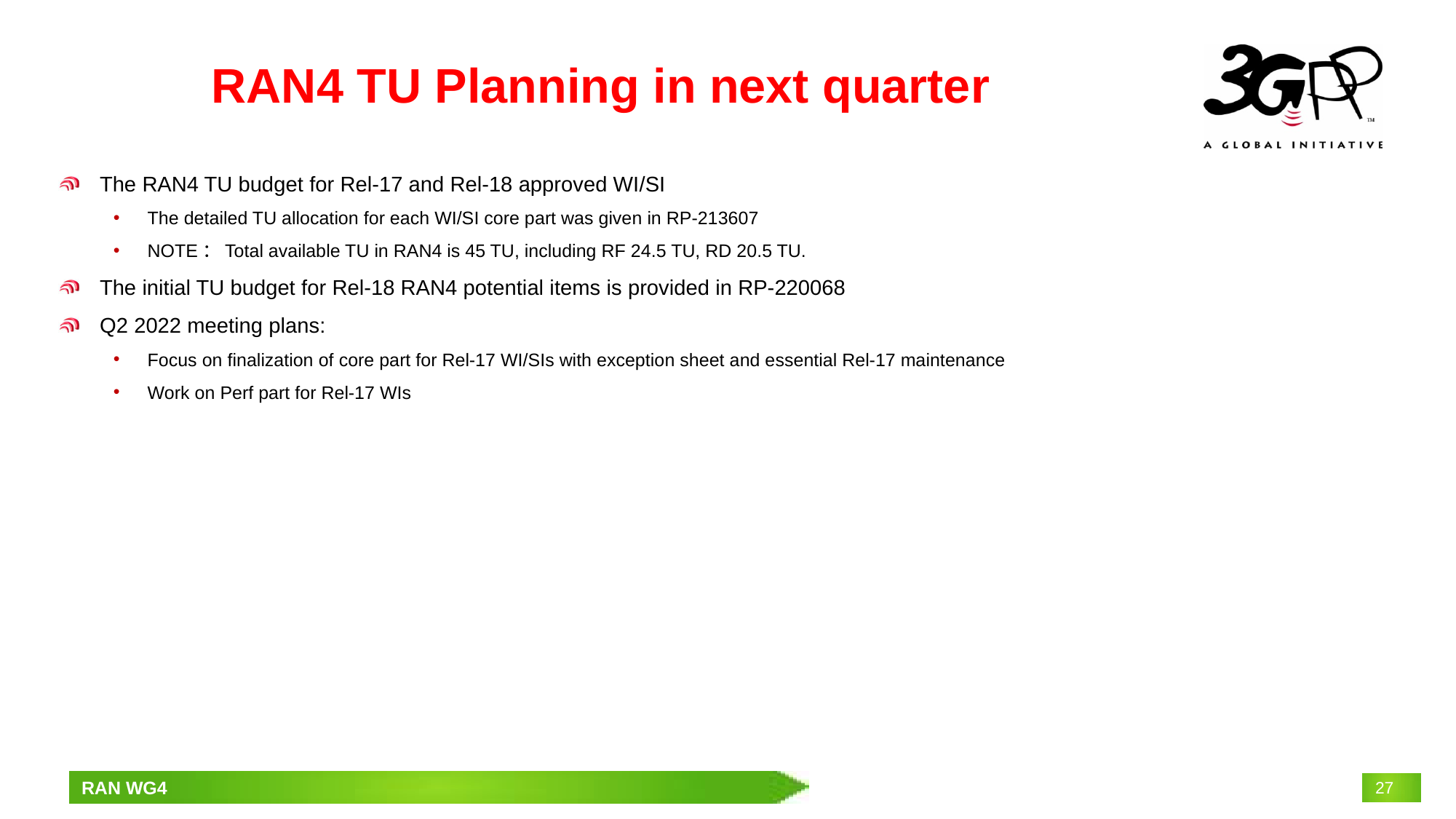

# RAN4 TU Planning in next quarter
The RAN4 TU budget for Rel-17 and Rel-18 approved WI/SI
The detailed TU allocation for each WI/SI core part was given in RP-213607
NOTE：Total available TU in RAN4 is 45 TU, including RF 24.5 TU, RD 20.5 TU.
The initial TU budget for Rel-18 RAN4 potential items is provided in RP-220068
Q2 2022 meeting plans:
Focus on finalization of core part for Rel-17 WI/SIs with exception sheet and essential Rel-17 maintenance
Work on Perf part for Rel-17 WIs